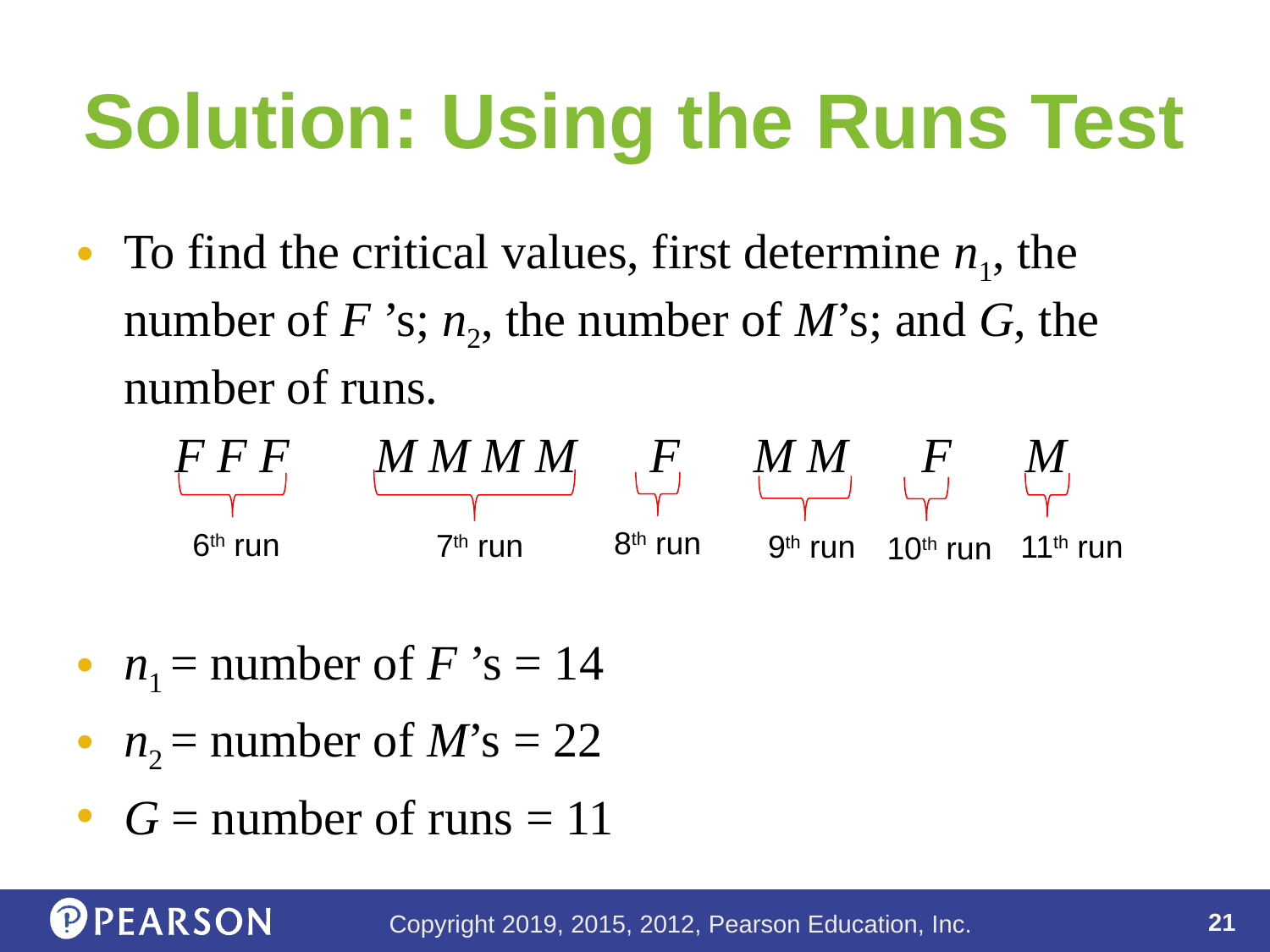

# Solution: Using the Runs Test
To find the critical values, first determine n1, the number of F ’s; n2, the number of M’s; and G, the number of runs.
        F F F       M M M M      F      M M      F      M

n1 = number of F ’s = 14
n2 = number of M’s = 22
G = number of runs = 11

8th run
6th run
7th run
9th run
11th run
10th run